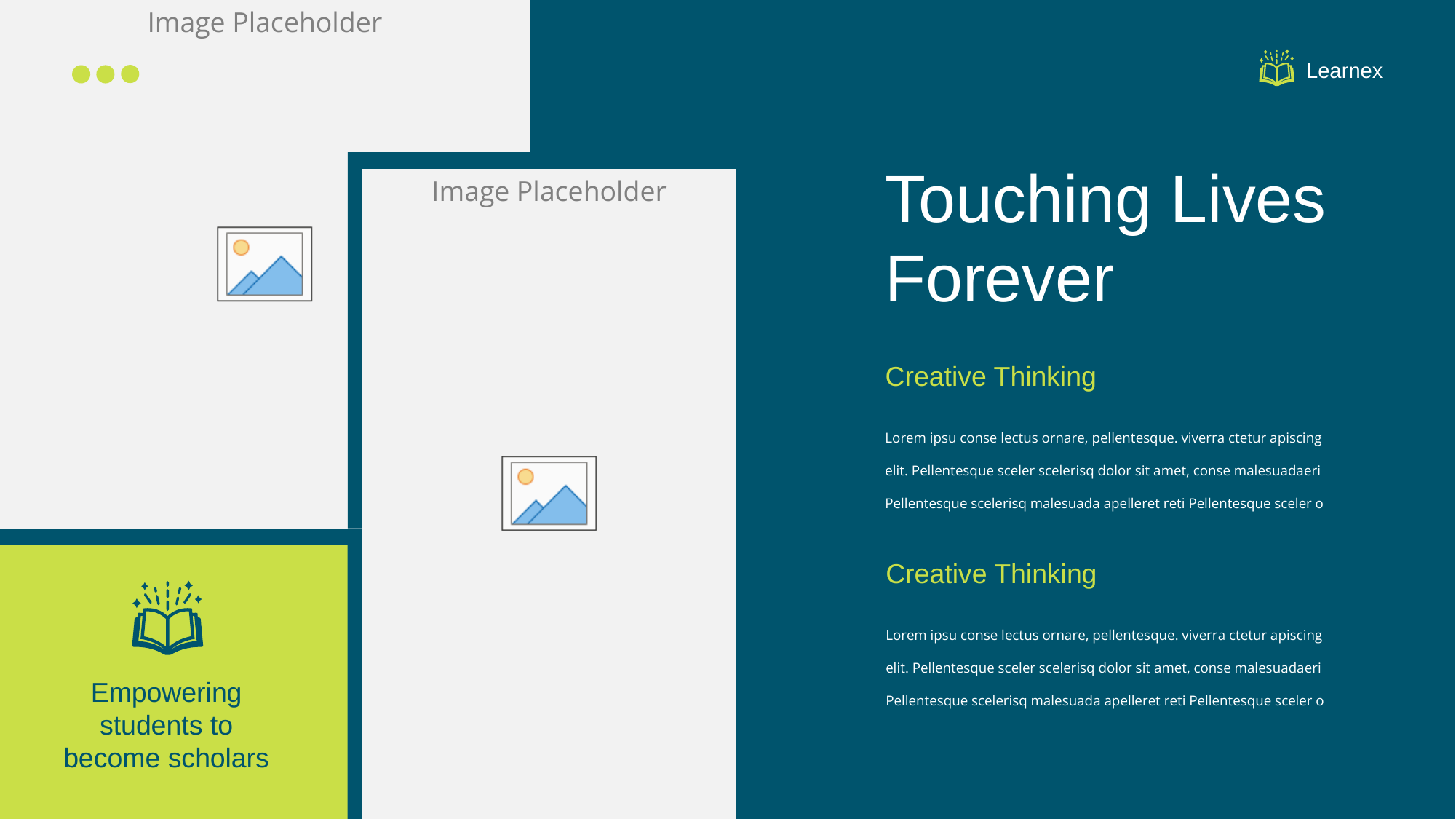

Learnex

Touching Lives Forever

Creative Thinking
Lorem ipsu conse lectus ornare, pellentesque. viverra ctetur apiscing elit. Pellentesque sceler scelerisq dolor sit amet, conse malesuadaeri Pellentesque scelerisq malesuada apelleret reti Pellentesque sceler o

Creative Thinking

Lorem ipsu conse lectus ornare, pellentesque. viverra ctetur apiscing elit. Pellentesque sceler scelerisq dolor sit amet, conse malesuadaeri Pellentesque scelerisq malesuada apelleret reti Pellentesque sceler o
Empowering students to become scholars